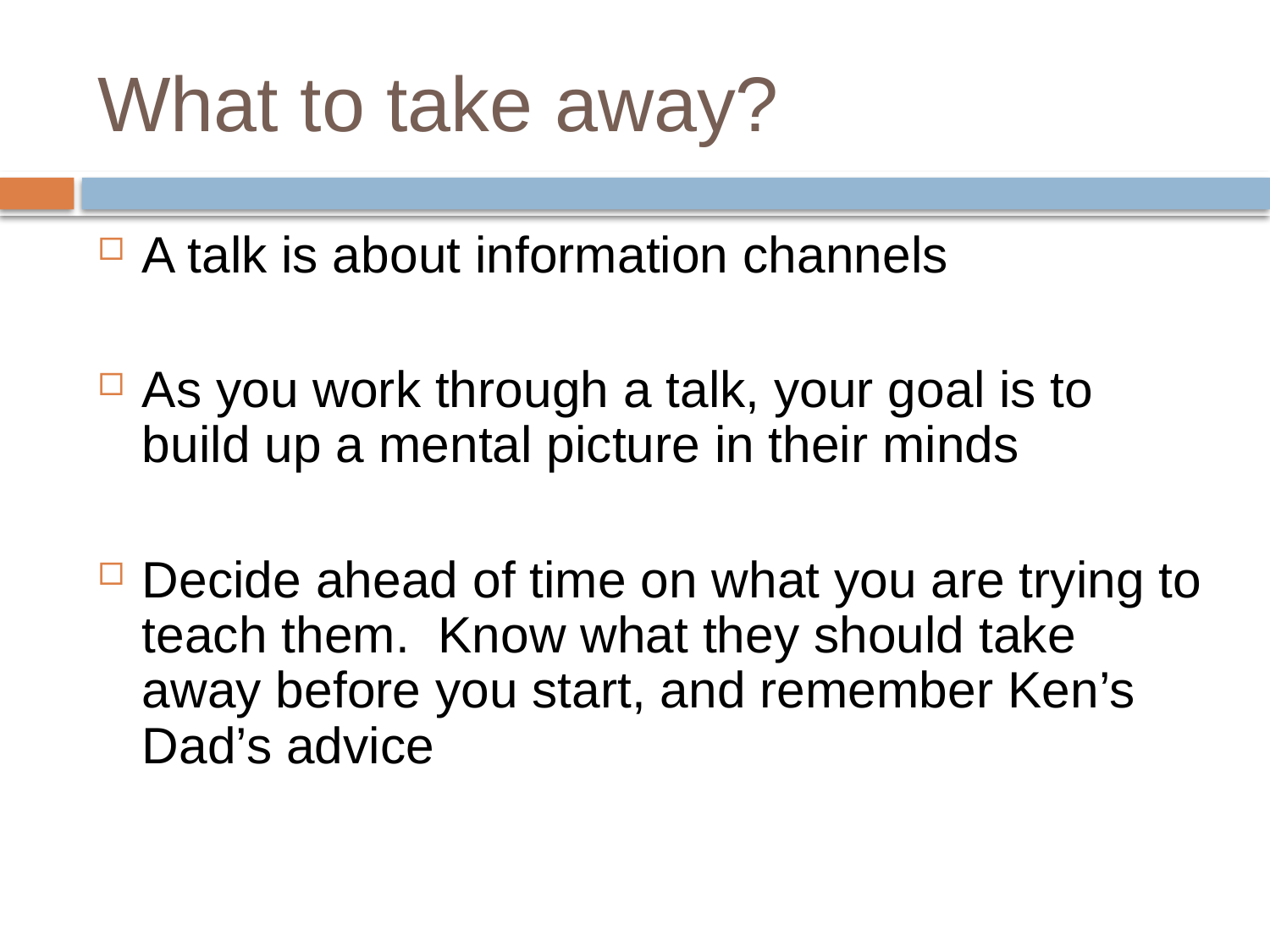

# What to take away?
A talk is about information channels

As you work through a talk, your goal is to build up a mental picture in their minds

Decide ahead of time on what you are trying to teach them.  Know what they should take away before you start, and remember Ken’s Dad’s advice